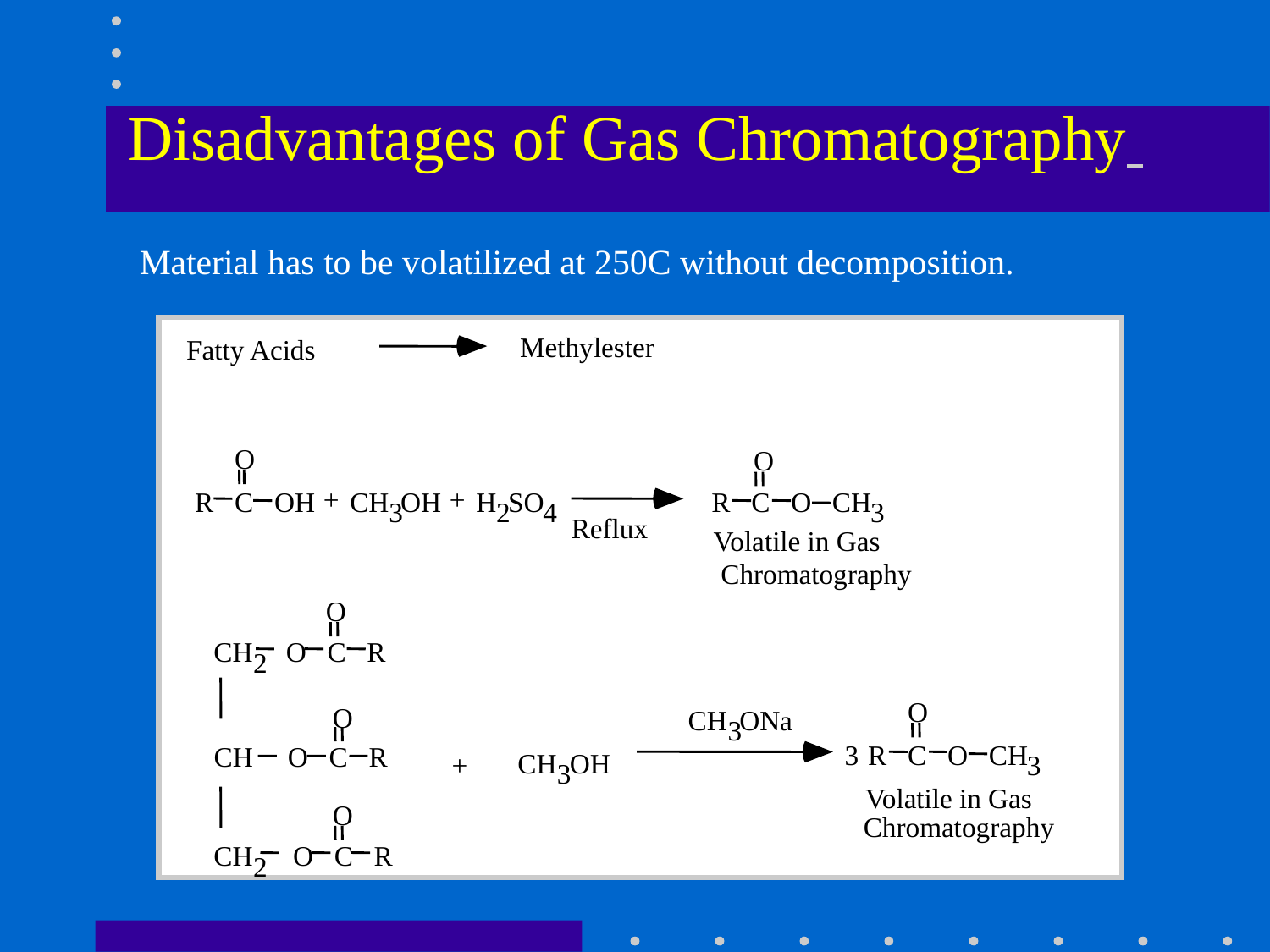

Disadvantages of Gas Chromatography
Material has to be volatilized at 250C without decomposition.

Methylester
Fatty Acids

O
O

R   C   OH     CH
OH     H
SO
R   C   O   CH
3
2
4
3

O

CH
   O   C   R
2

O
O
CH
ONa
3

R   C   O   CH
CH     O   C   R
CH
OH
3

3

O

CH
    O   C   R
2

+
+

Reflux
Volatile in Gas
Chromatography
3

+

Volatile in Gas
Chromatography